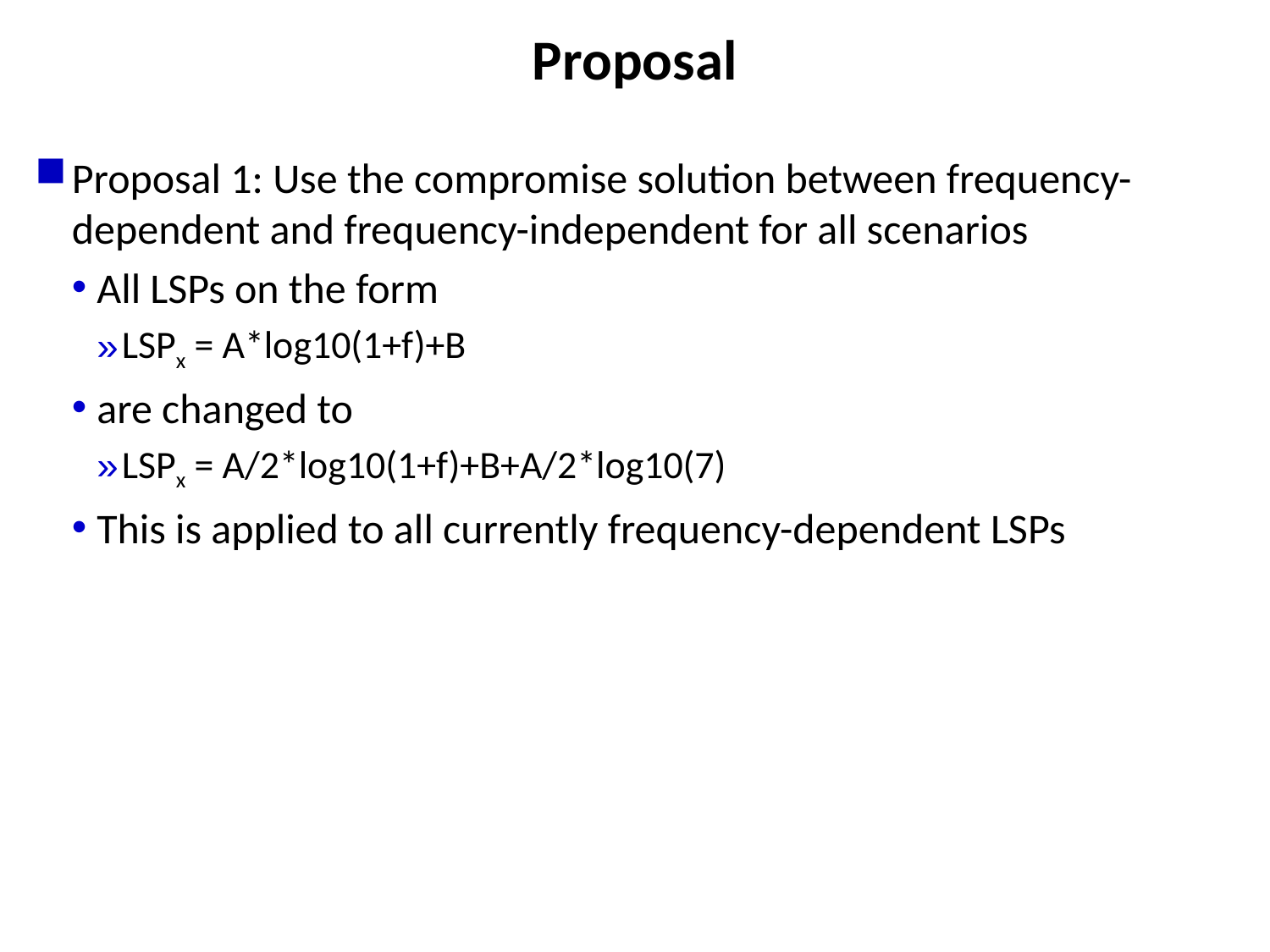

# Proposal
Proposal 1: Use the compromise solution between frequency-dependent and frequency-independent for all scenarios
All LSPs on the form
LSPx = A*log10(1+f)+B
are changed to
LSPx = A/2*log10(1+f)+B+A/2*log10(7)
This is applied to all currently frequency-dependent LSPs